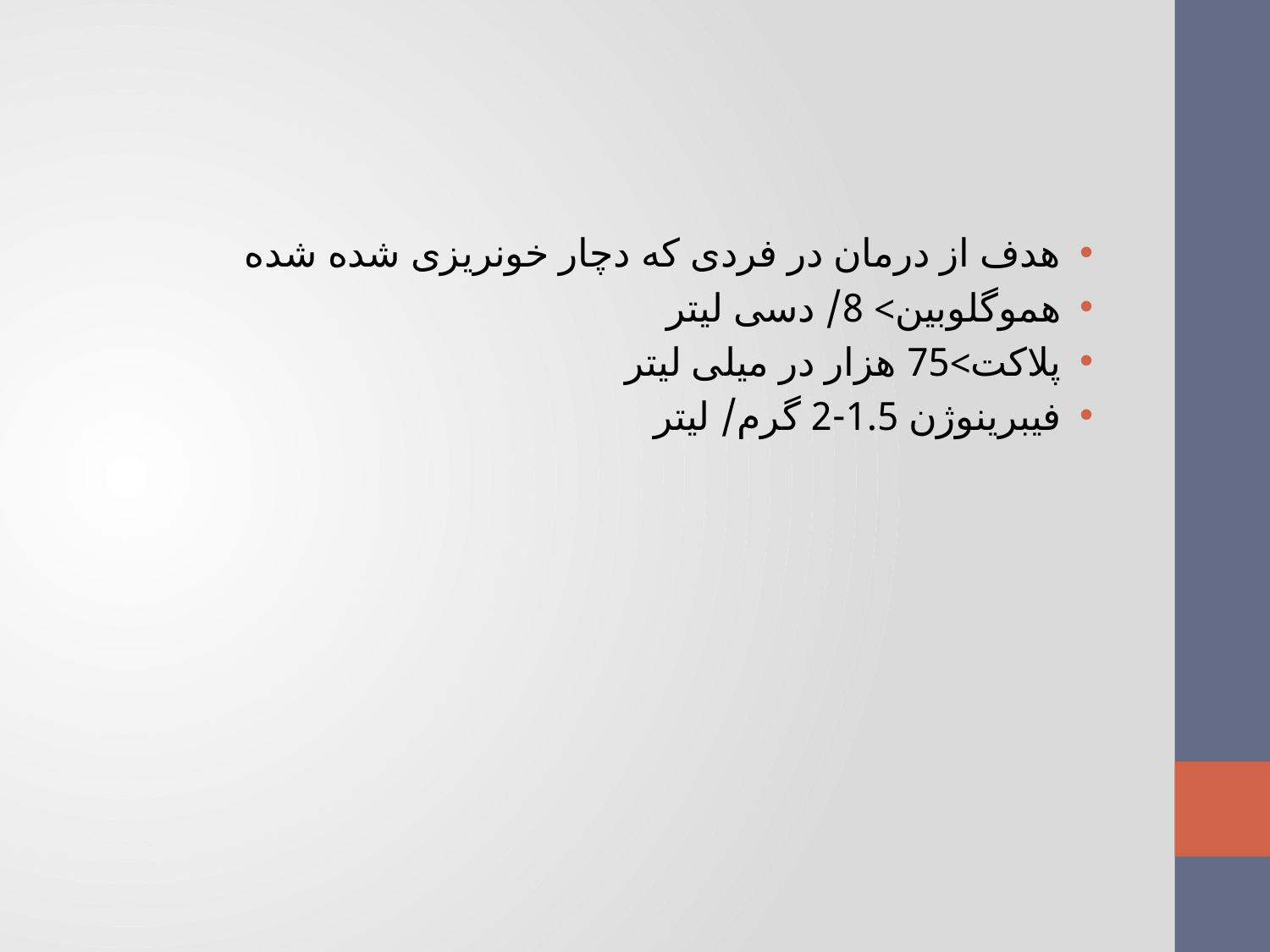

#
هدف از درمان در فردی که دچار خونریزی شده شده
هموگلوبین> 8/ دسی لیتر
پلاکت>75 هزار در میلی لیتر
فیبرینوژن 1.5-2 گرم/ لیتر